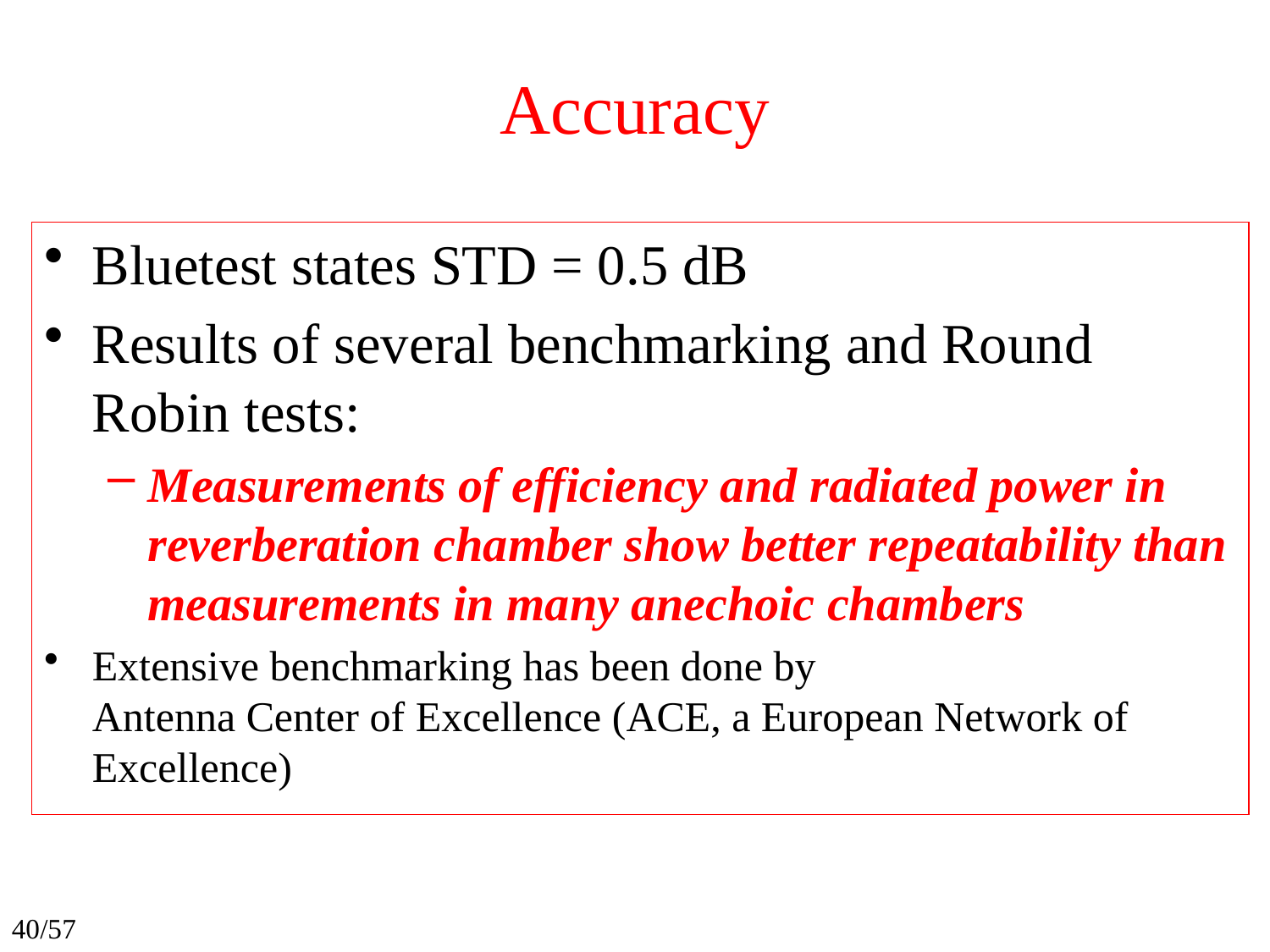

# Accuracy
Bluetest states STD = 0.5 dB
Results of several benchmarking and Round Robin tests:
Measurements of efficiency and radiated power in reverberation chamber show better repeatability than measurements in many anechoic chambers
Extensive benchmarking has been done by
Antenna Center of Excellence (ACE, a European Network of Excellence)